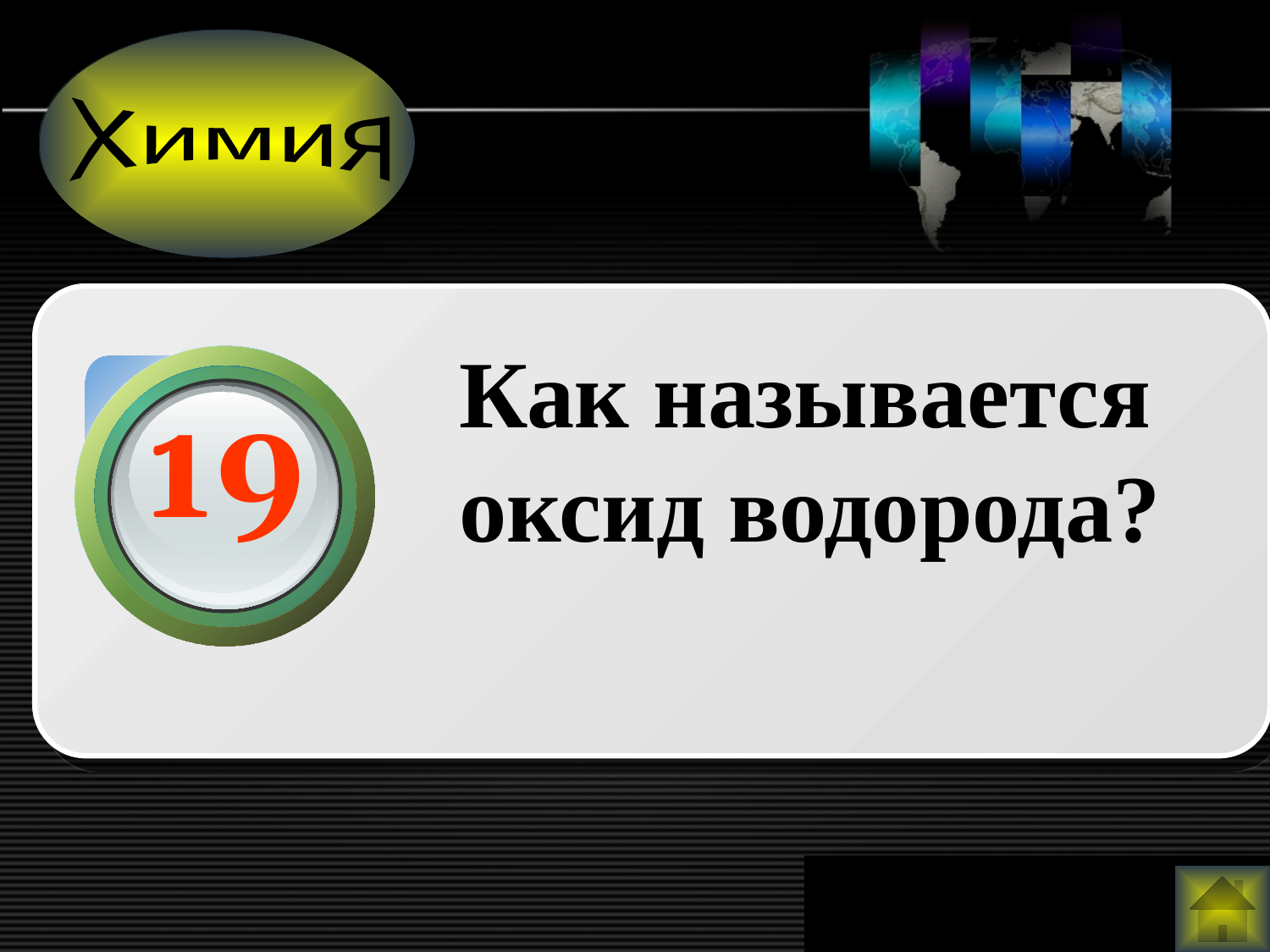

Химия

Как называется оксид водорода?

19

www.themegallery.com